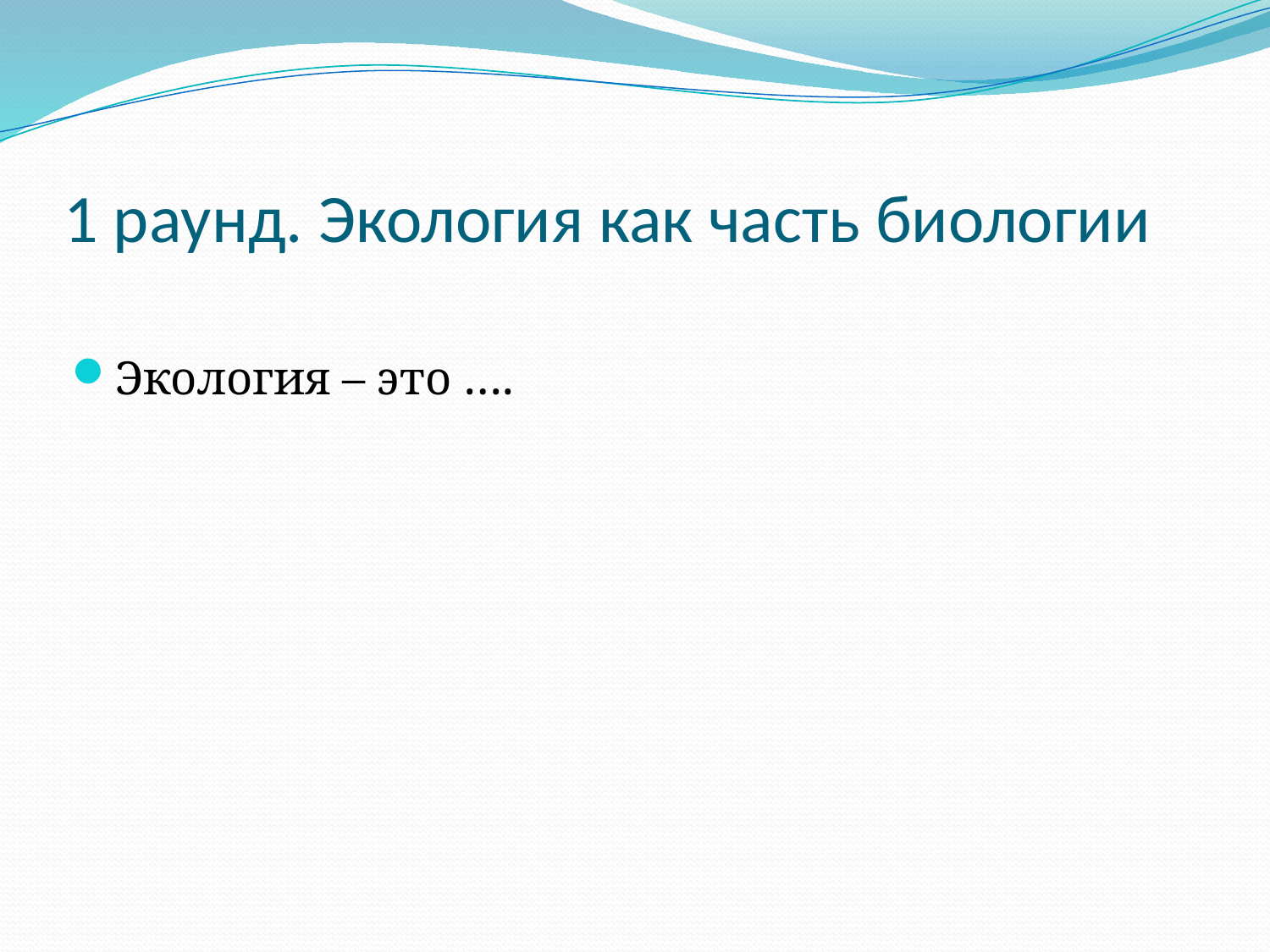

# 1 раунд. Экология как часть биологии
Экология – это ….